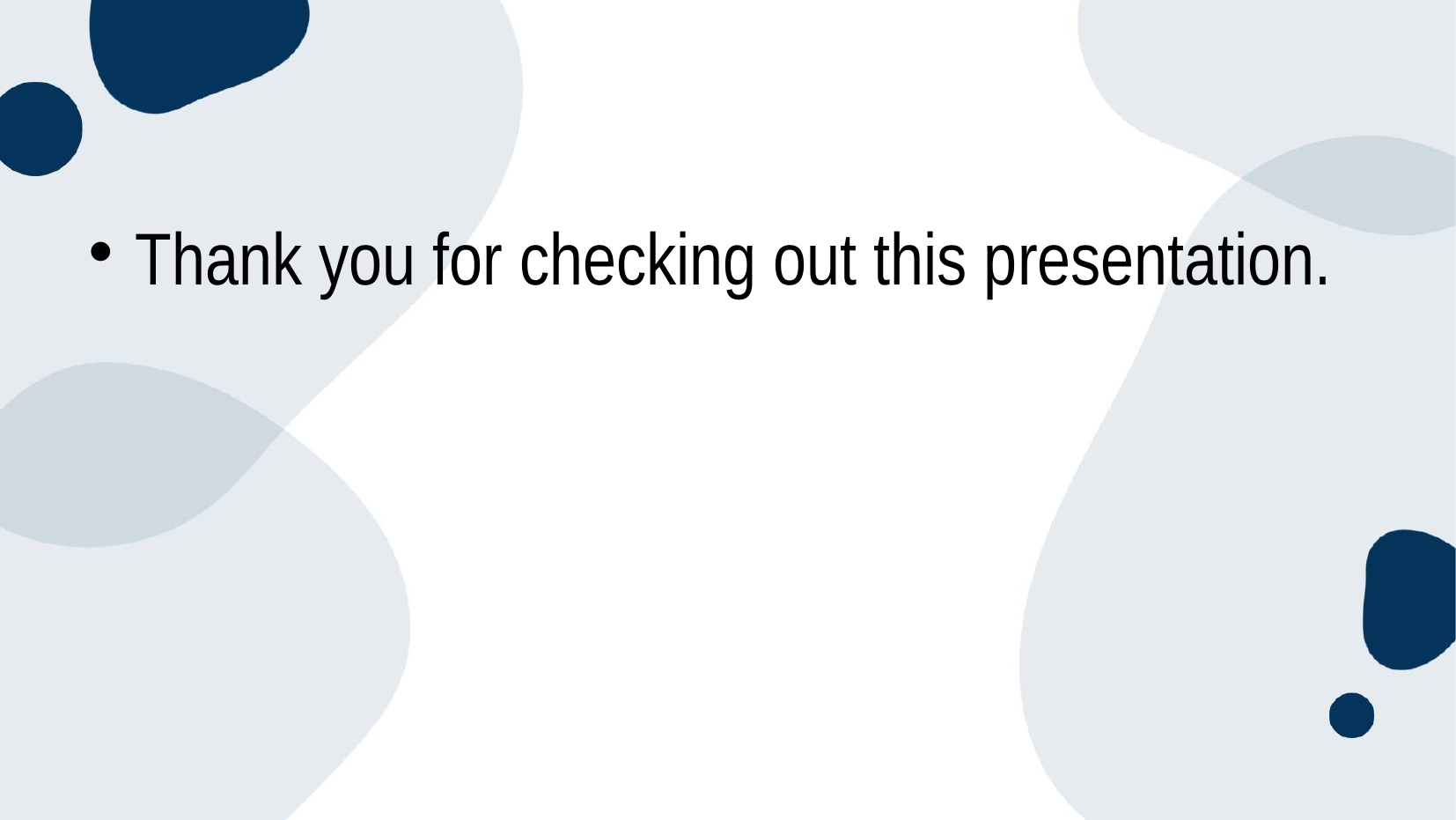

#
Thank you for checking out this presentation.